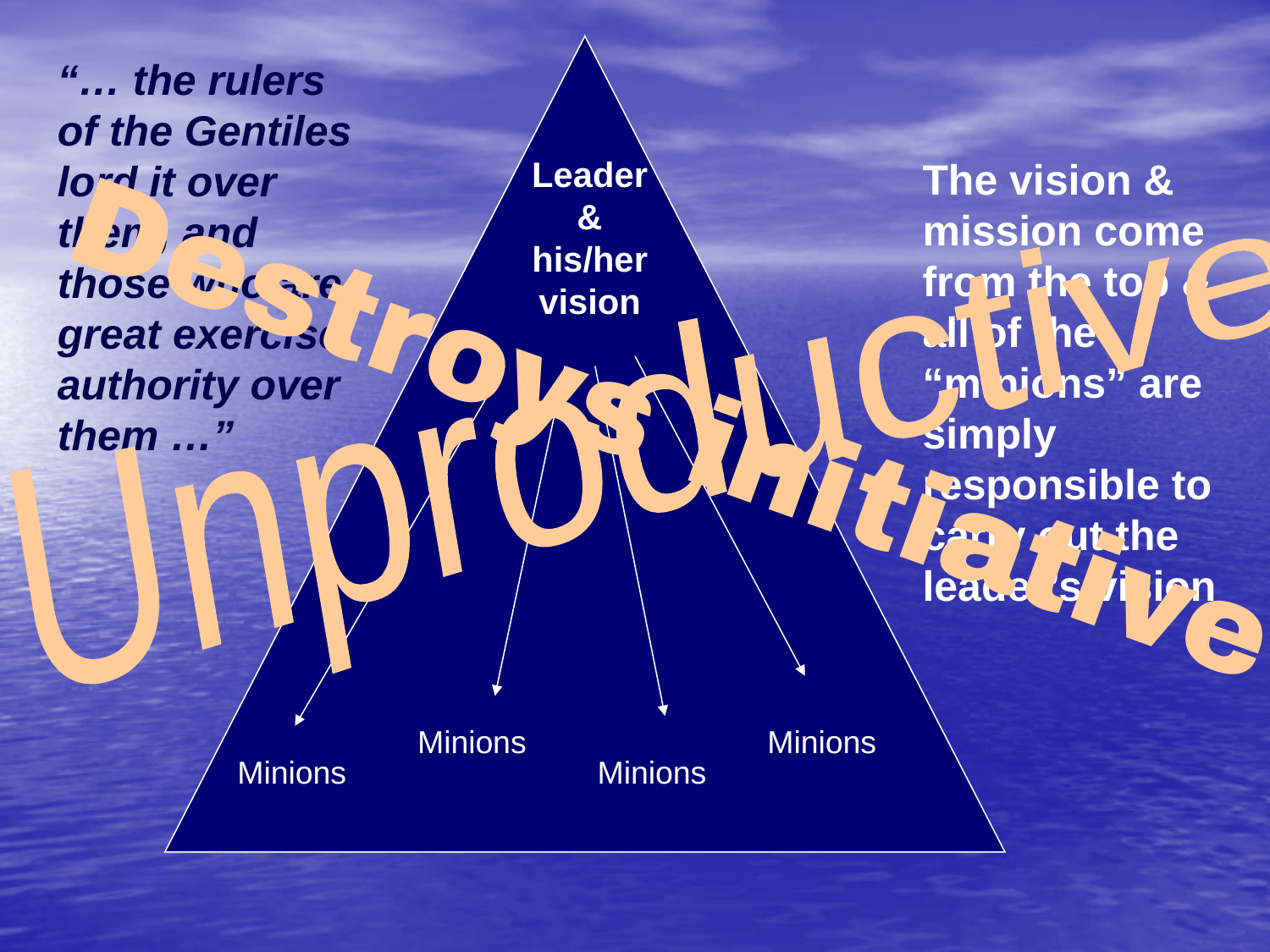

“… the rulers of the Gentiles lord it over them, and those who are great exercise authority over them …”
Leader & his/her vision

The vision & mission come from the top & all of the “minions” are simply responsible to carry out the leader’s vision
Unproductive
Destroys initiative

Minions
Minions
Minions
Minions